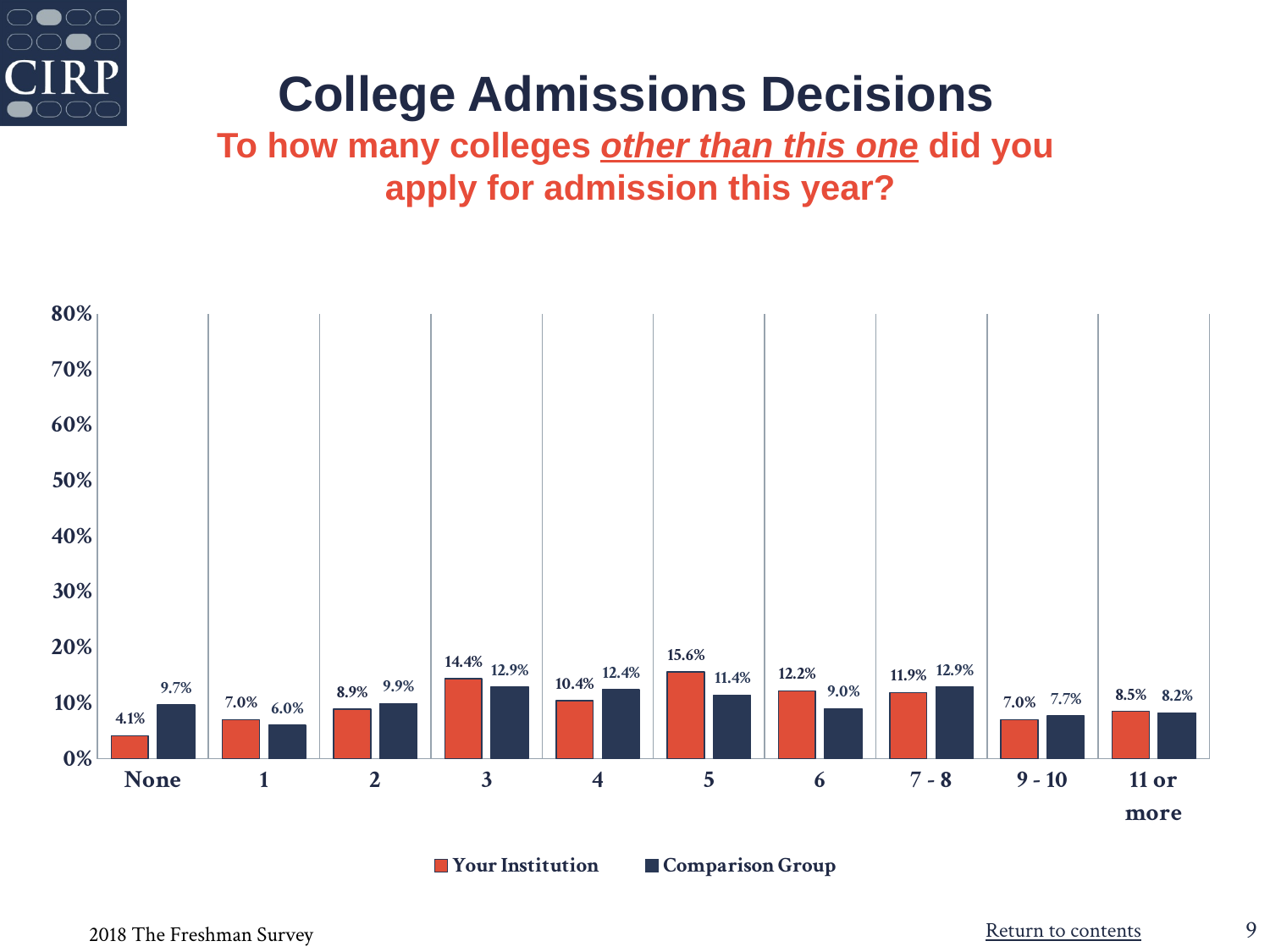

# College Admissions Decisions
To how many colleges other than this one did you
apply for admission this year?

### Chart: Sex

| Category |
|---|

### Chart

| Category | Your Institution | Comparison Group |
|---|---|---|
| None | 0.041 | 0.097 |
| 1 | 0.07 | 0.06 |
| 2 | 0.089 | 0.099 |
| 3 | 0.144 | 0.129 |
| 4 | 0.104 | 0.124 |
| 5 | 0.156 | 0.114 |
| 6 | 0.122 | 0.09 |
| 7 - 8 | 0.119 | 0.129 |
| 9 - 10 | 0.07 | 0.077 |
| 11 or more | 0.085 | 0.082 |
2018 The Freshman Survey
9